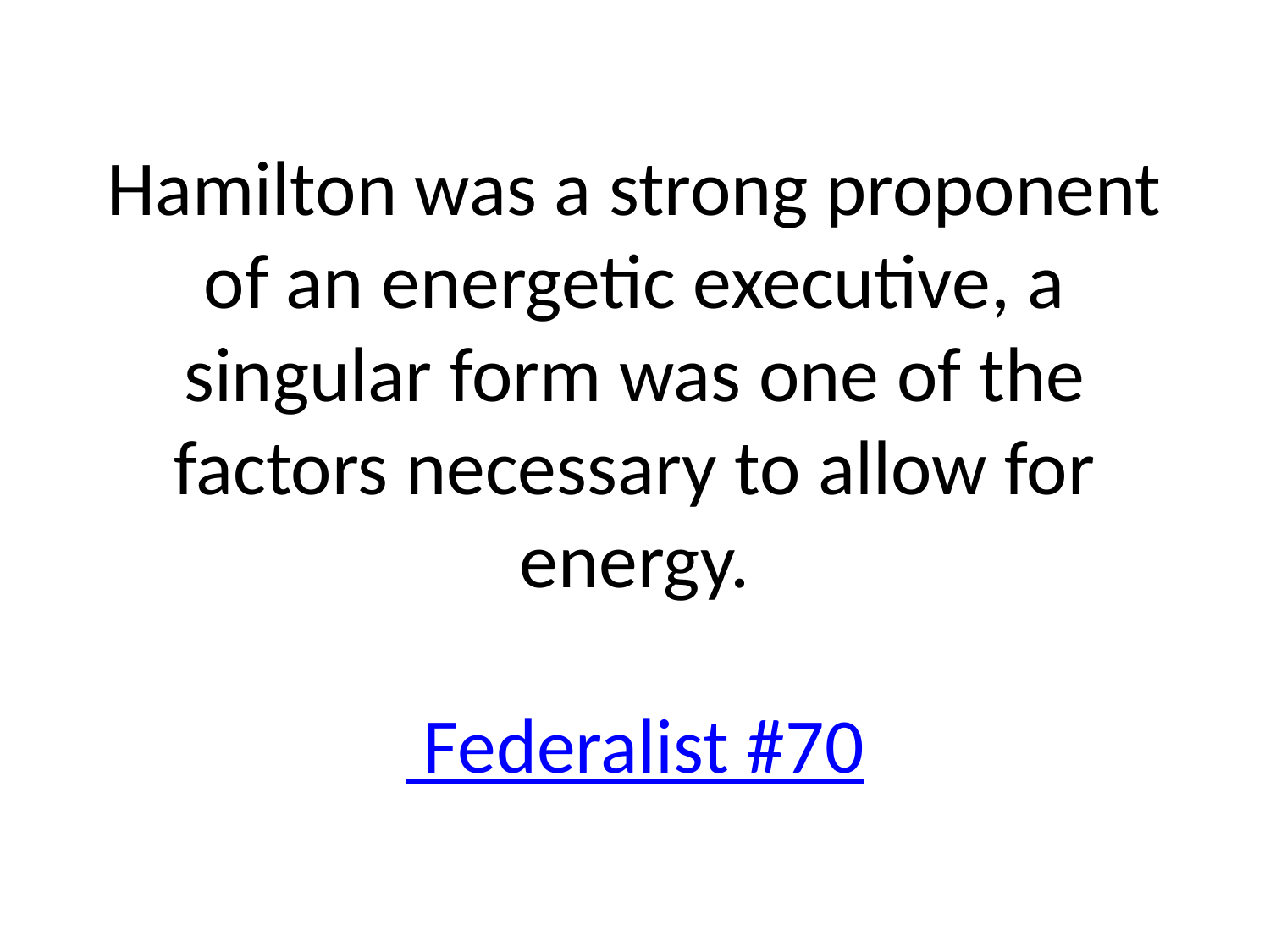

# Hamilton was a strong proponent of an energetic executive, a singular form was one of the factors necessary to allow for energy. Federalist #70